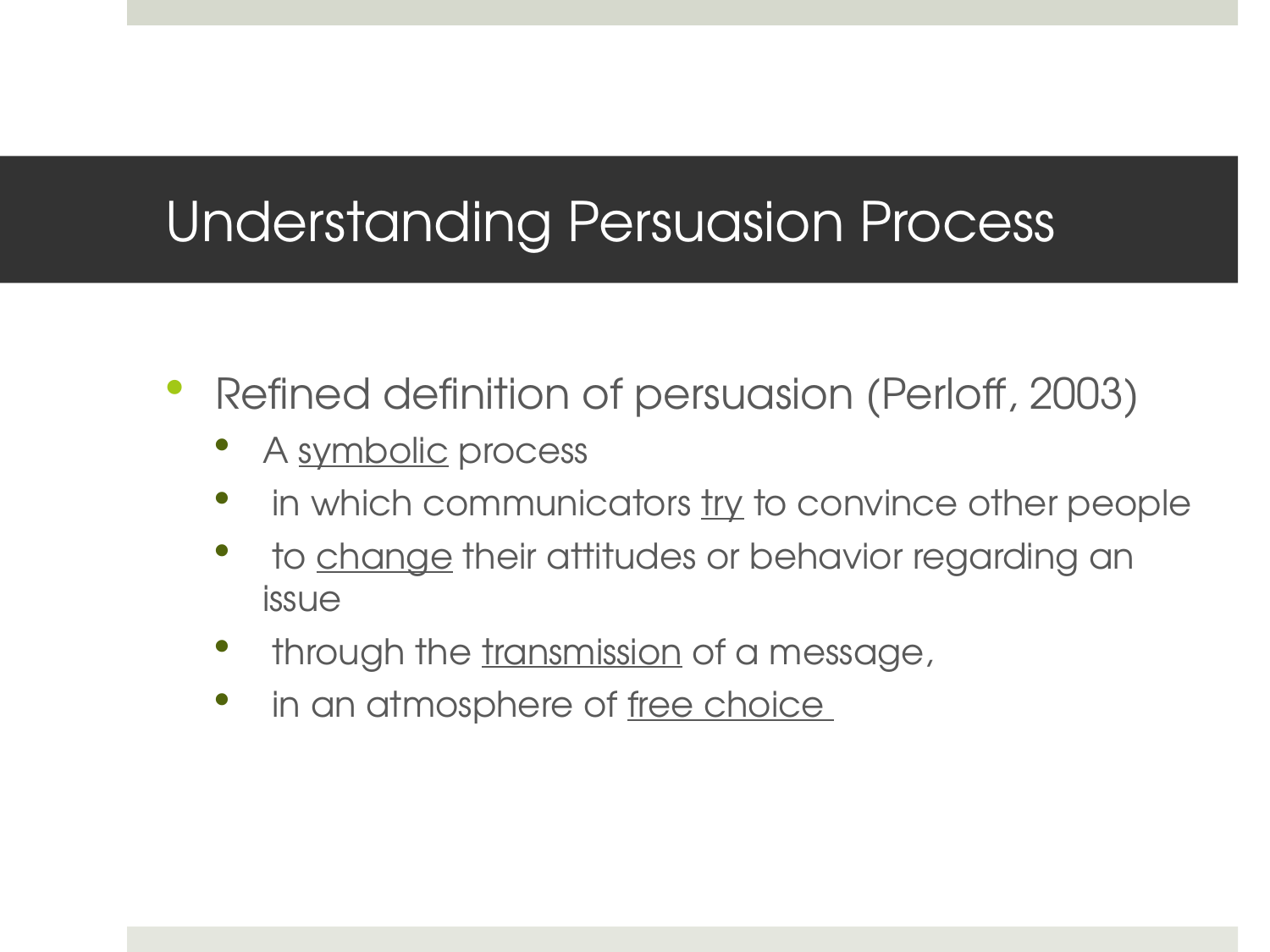

# Understanding Persuasion Process
Refined definition of persuasion (Perloff, 2003)
A symbolic process
 in which communicators try to convince other people
 to change their attitudes or behavior regarding an issue
 through the transmission of a message,
 in an atmosphere of free choice